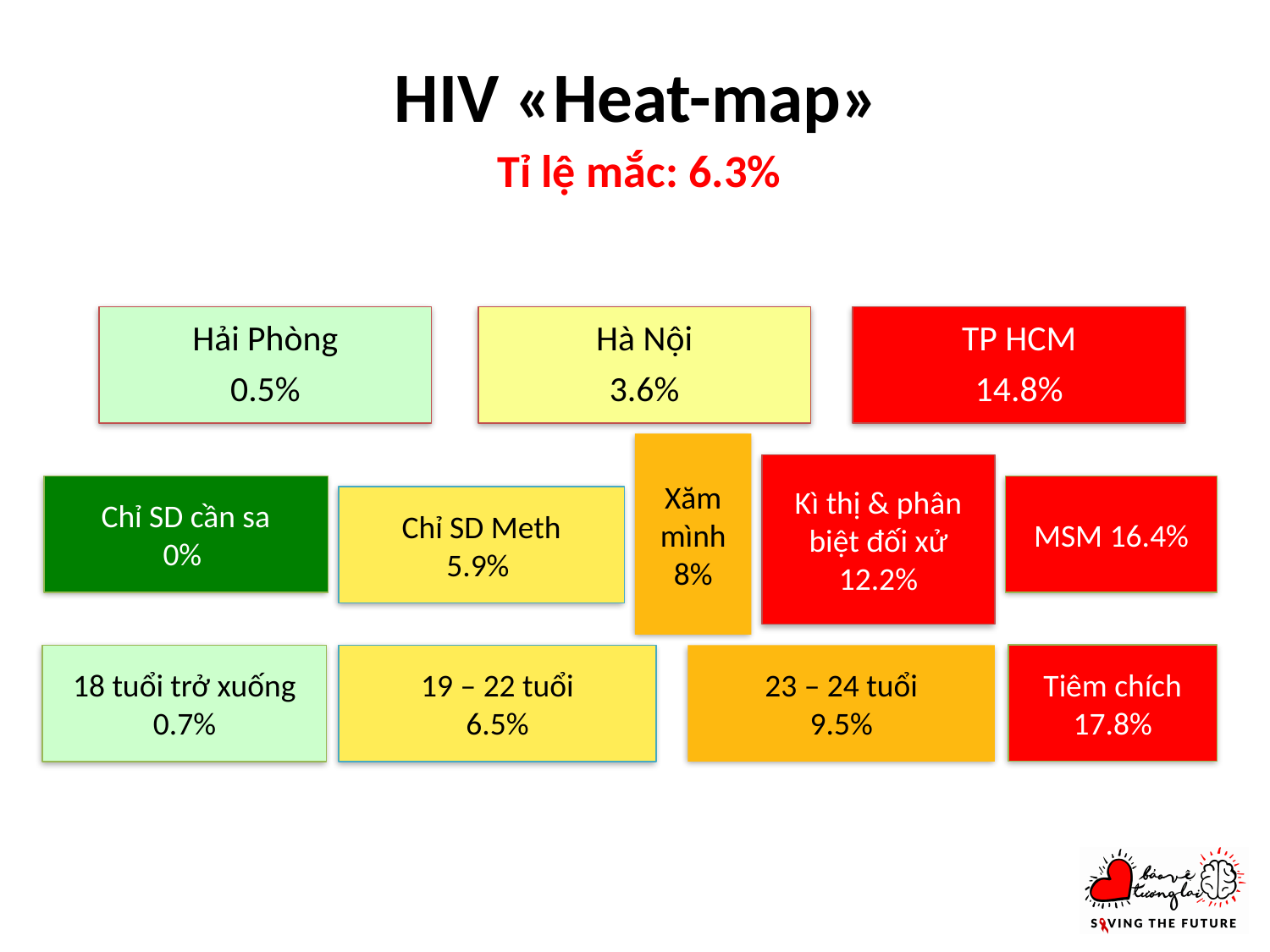

# HIV «Heat-map» Tỉ lệ mắc: 6.3%
Hải Phòng
0.5%
Hà Nội
3.6%
TP HCM
14.8%
Xăm mình
8%
Kì thị & phân biệt đối xử
12.2%
Chỉ SD cần sa
0%
MSM 16.4%
Chỉ SD Meth
5.9%
Tiêm chích
17.8%
18 tuổi trở xuống
0.7%
19 – 22 tuổi
6.5%
23 – 24 tuổi
9.5%
11